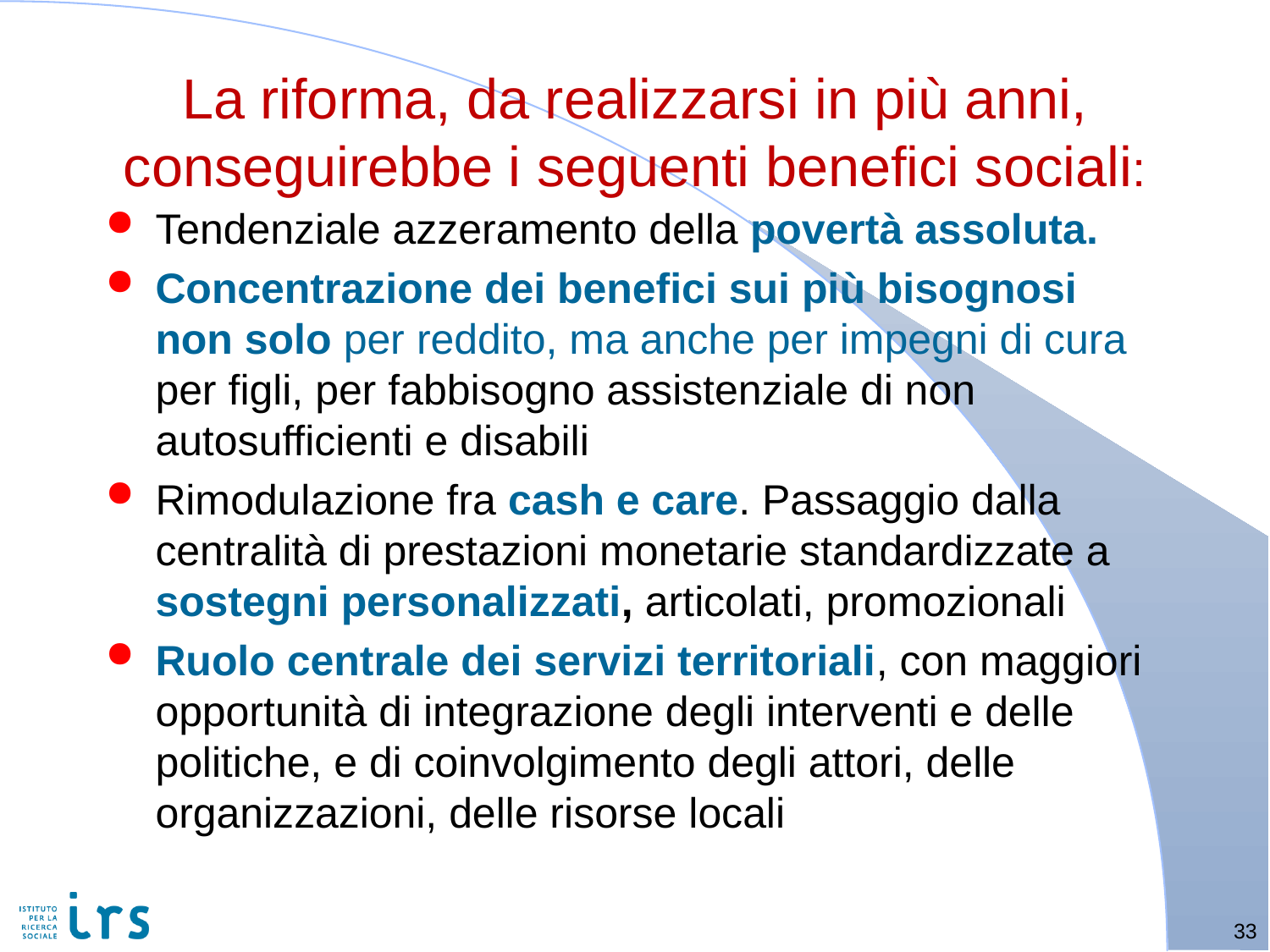

# La riforma, da realizzarsi in più anni, conseguirebbe i seguenti benefici sociali:
Tendenziale azzeramento della povertà assoluta.
Concentrazione dei benefici sui più bisognosi non solo per reddito, ma anche per impegni di cura per figli, per fabbisogno assistenziale di non autosufficienti e disabili
Rimodulazione fra cash e care. Passaggio dalla centralità di prestazioni monetarie standardizzate a sostegni personalizzati, articolati, promozionali
Ruolo centrale dei servizi territoriali, con maggiori opportunità di integrazione degli interventi e delle politiche, e di coinvolgimento degli attori, delle organizzazioni, delle risorse locali

33